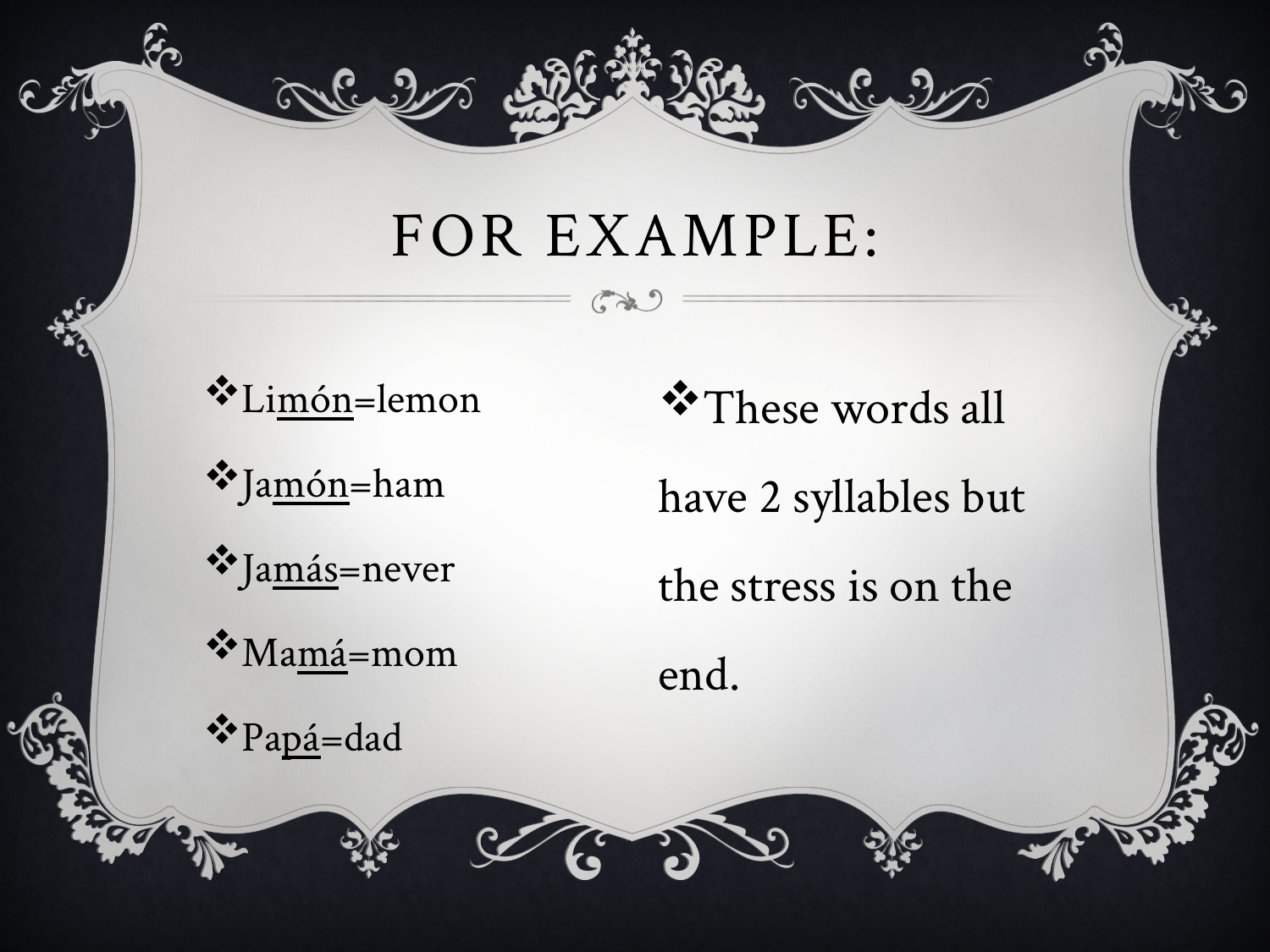

# For example:
Limón=lemon
Jamón=ham
Jamás=never
Mamá=mom
Papá=dad
These words all have 2 syllables but the stress is on the end.